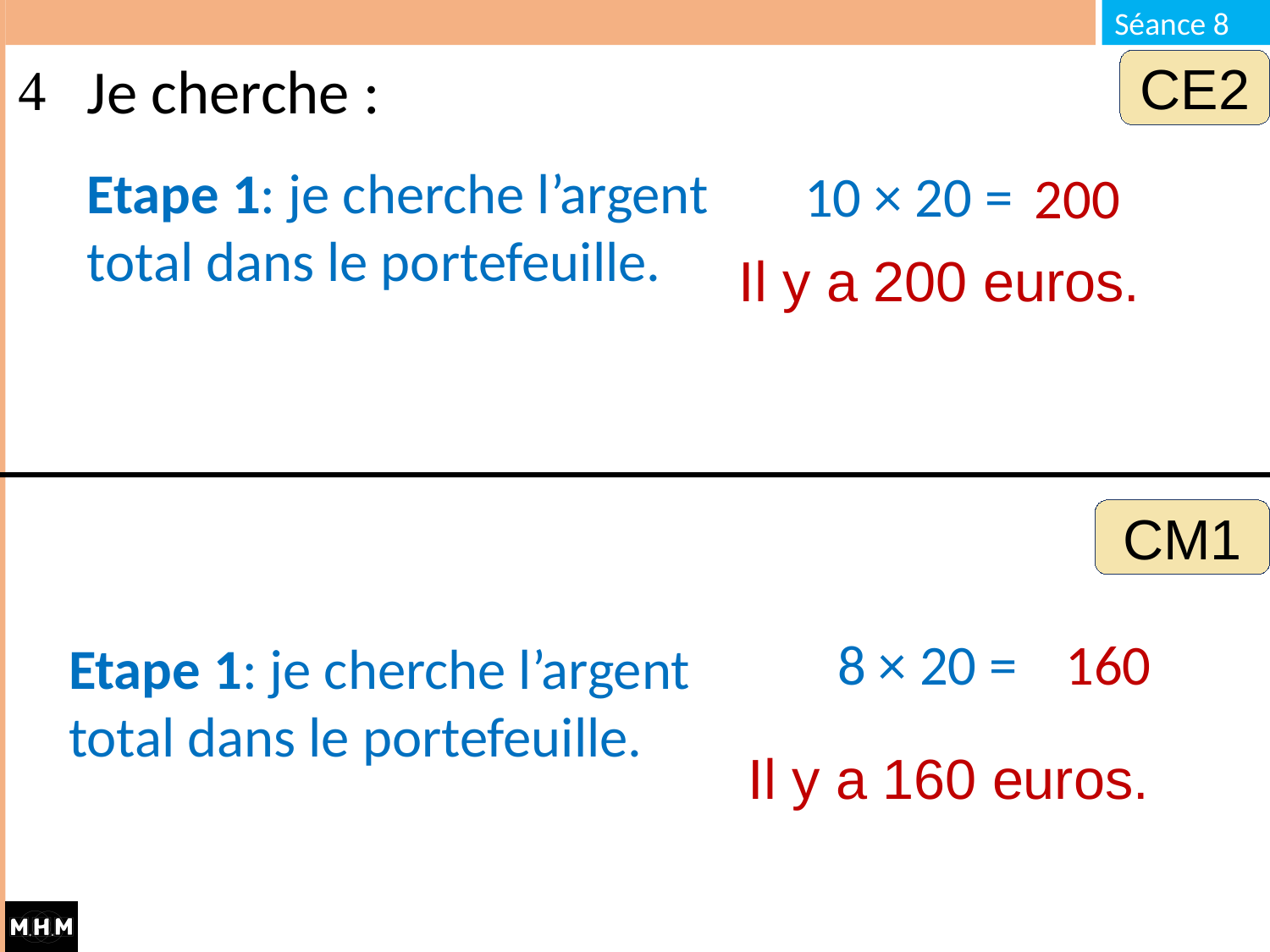

# Je cherche :
CE2
Etape 1: je cherche l’argent total dans le portefeuille.
10 × 20 =
200
Il y a 200 euros.

CM1
8 × 20 =
160
Etape 1: je cherche l’argent total dans le portefeuille.
Il y a 160 euros.